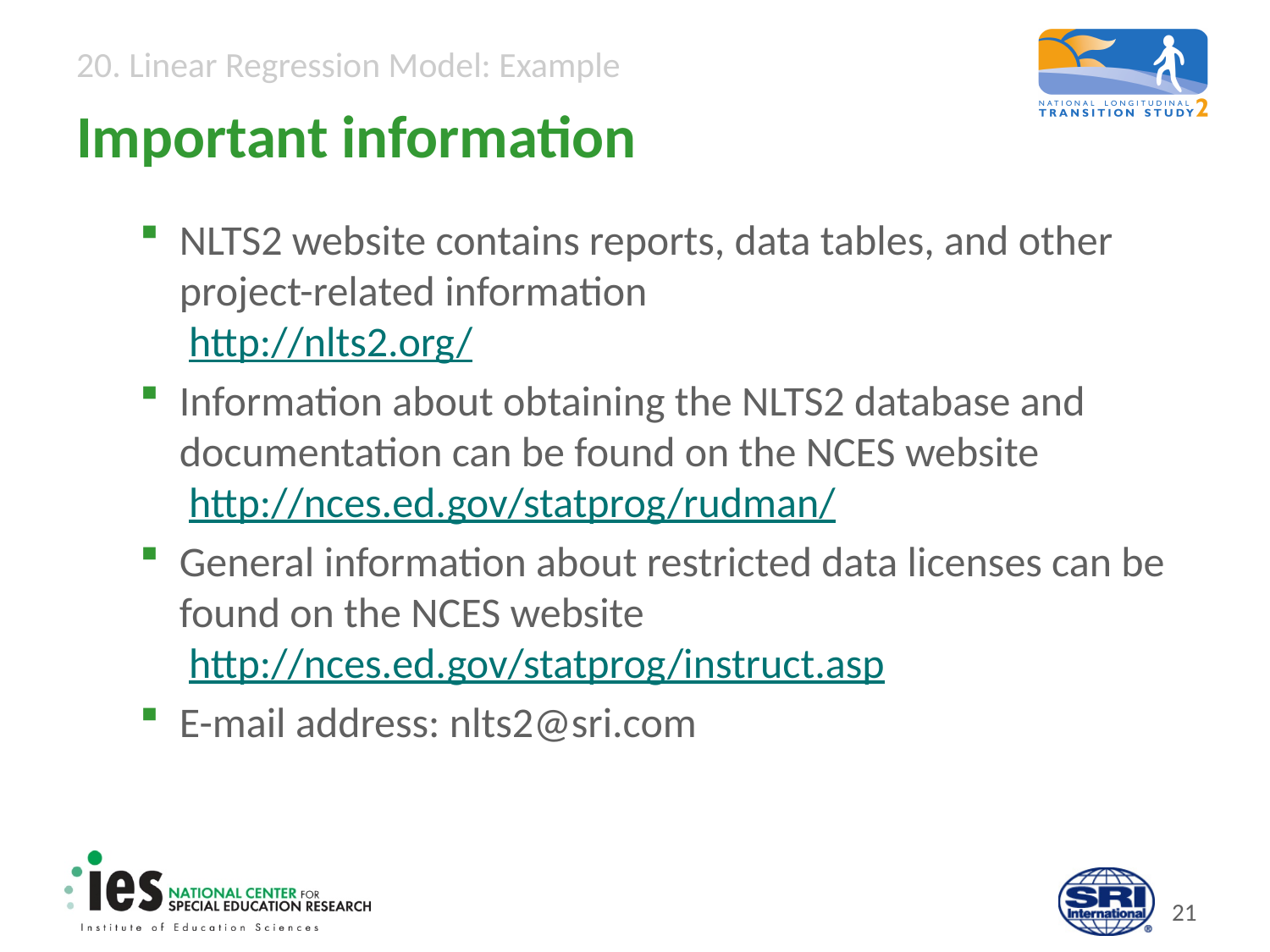

# Important information
NLTS2 website contains reports, data tables, and other project-related information
 http://nlts2.org/
Information about obtaining the NLTS2 database and documentation can be found on the NCES website
 http://nces.ed.gov/statprog/rudman/
General information about restricted data licenses can be found on the NCES website
 http://nces.ed.gov/statprog/instruct.asp
E-mail address: nlts2@sri.com
21